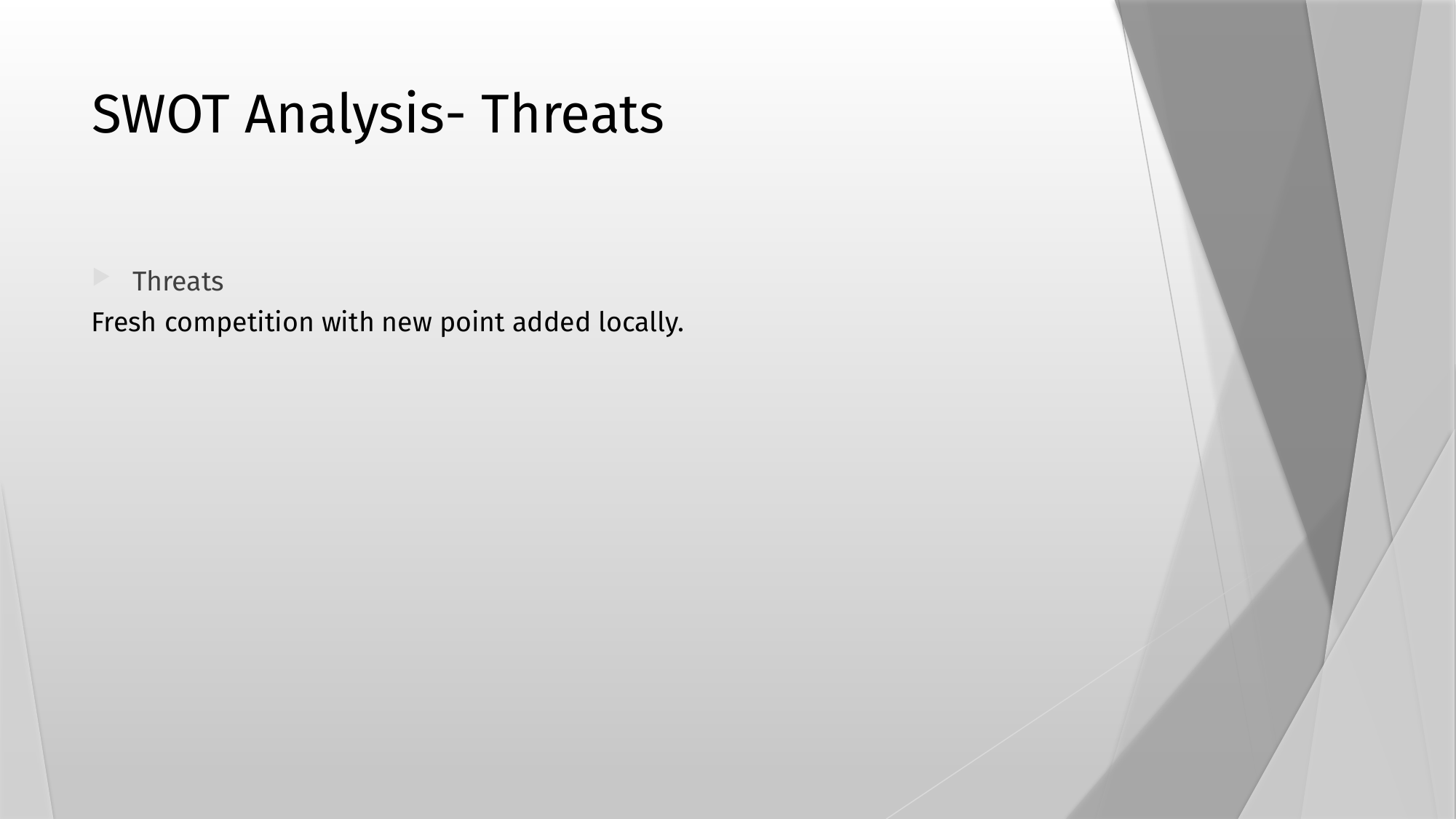

# SWOT Analysis- Threats
Threats

Fresh competition with new point added locally.